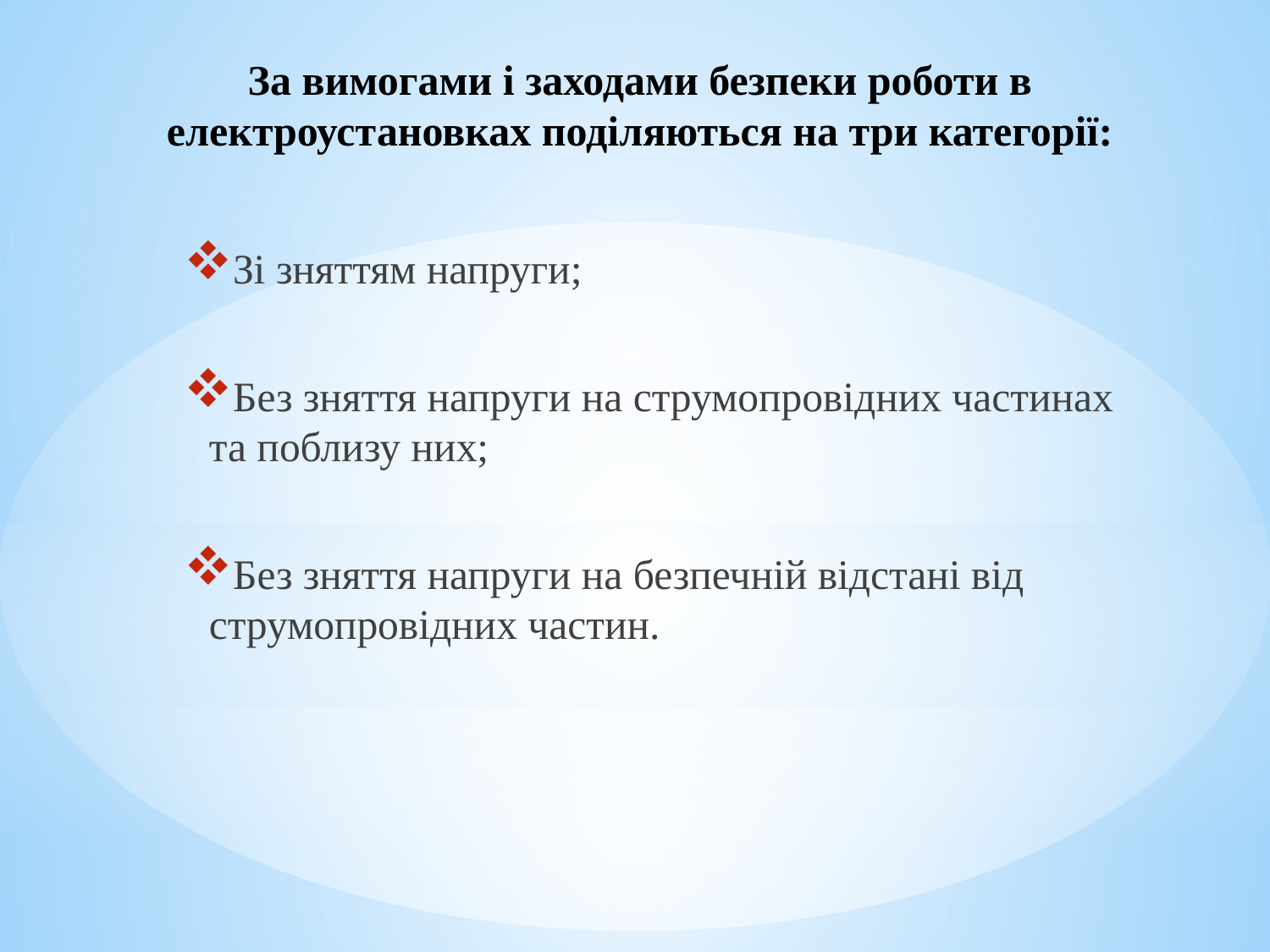

# За вимогами і заходами безпеки роботи в електроустановках поділяються на три категорії:

Зі зняттям напруги;

Без зняття напруги на струмопровідних частинах та поблизу них;

Без зняття напруги на безпечній відстані від струмопровідних частин.